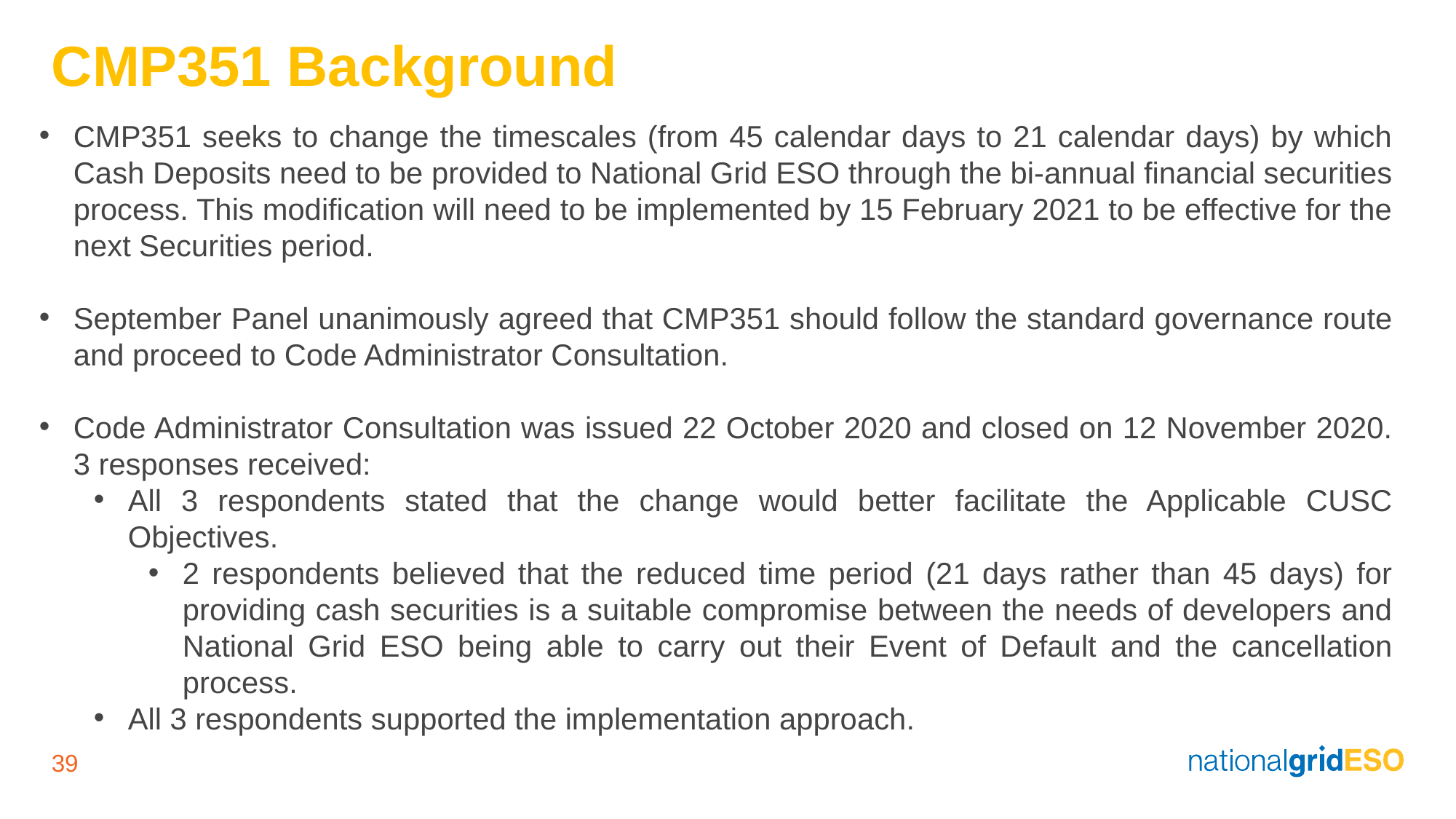

# CMP351 Background
CMP351 seeks to change the timescales (from 45 calendar days to 21 calendar days) by which Cash Deposits need to be provided to National Grid ESO through the bi-annual financial securities process. This modification will need to be implemented by 15 February 2021 to be effective for the next Securities period.

September Panel unanimously agreed that CMP351 should follow the standard governance route and proceed to Code Administrator Consultation.

Code Administrator Consultation was issued 22 October 2020 and closed on 12 November 2020. 3 responses received:
All 3 respondents stated that the change would better facilitate the Applicable CUSC Objectives.
2 respondents believed that the reduced time period (21 days rather than 45 days) for providing cash securities is a suitable compromise between the needs of developers and National Grid ESO being able to carry out their Event of Default and the cancellation process.
All 3 respondents supported the implementation approach.